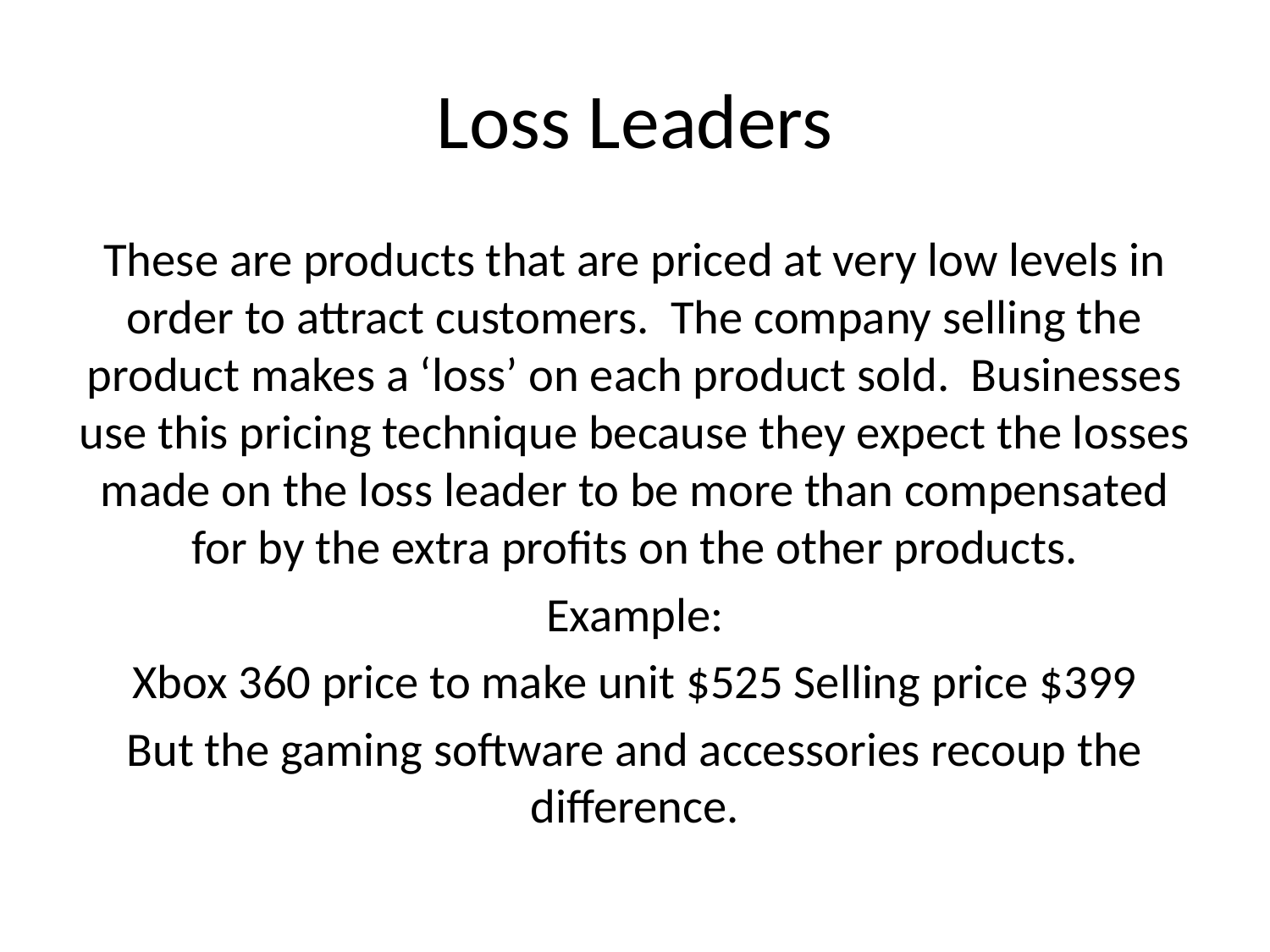

# Loss Leaders
These are products that are priced at very low levels in order to attract customers.  The company selling the product makes a ‘loss’ on each product sold.  Businesses use this pricing technique because they expect the losses made on the loss leader to be more than compensated for by the extra profits on the other products.
Example:
Xbox 360 price to make unit $525 Selling price $399
But the gaming software and accessories recoup the difference.